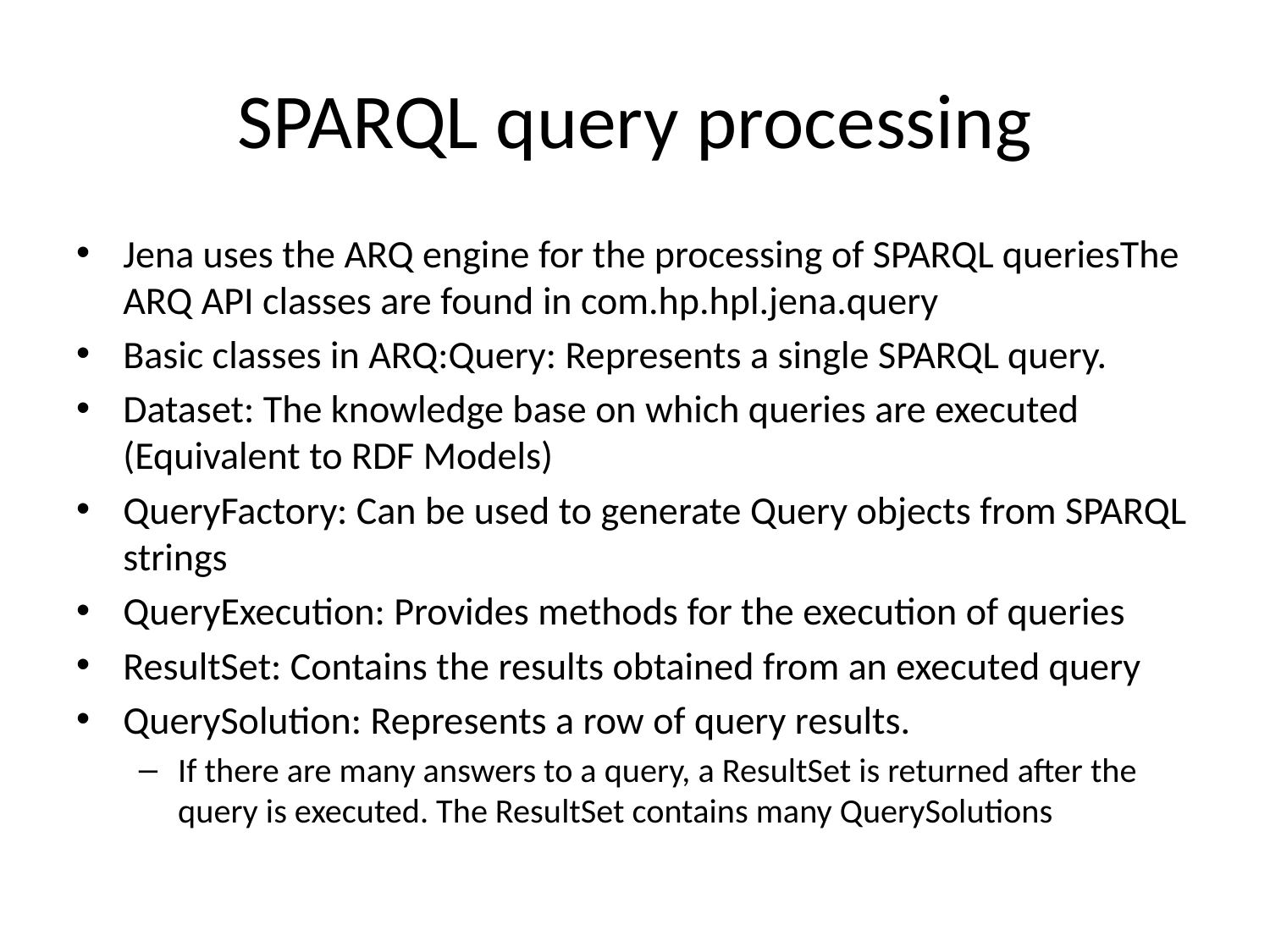

# SPARQL query processing
Jena uses the ARQ engine for the processing of SPARQL queriesThe ARQ API classes are found in com.hp.hpl.jena.query
Basic classes in ARQ:Query: Represents a single SPARQL query.
Dataset: The knowledge base on which queries are executed (Equivalent to RDF Models)
QueryFactory: Can be used to generate Query objects from SPARQL strings
QueryExecution: Provides methods for the execution of queries
ResultSet: Contains the results obtained from an executed query
QuerySolution: Represents a row of query results.
If there are many answers to a query, a ResultSet is returned after the query is executed. The ResultSet contains many QuerySolutions